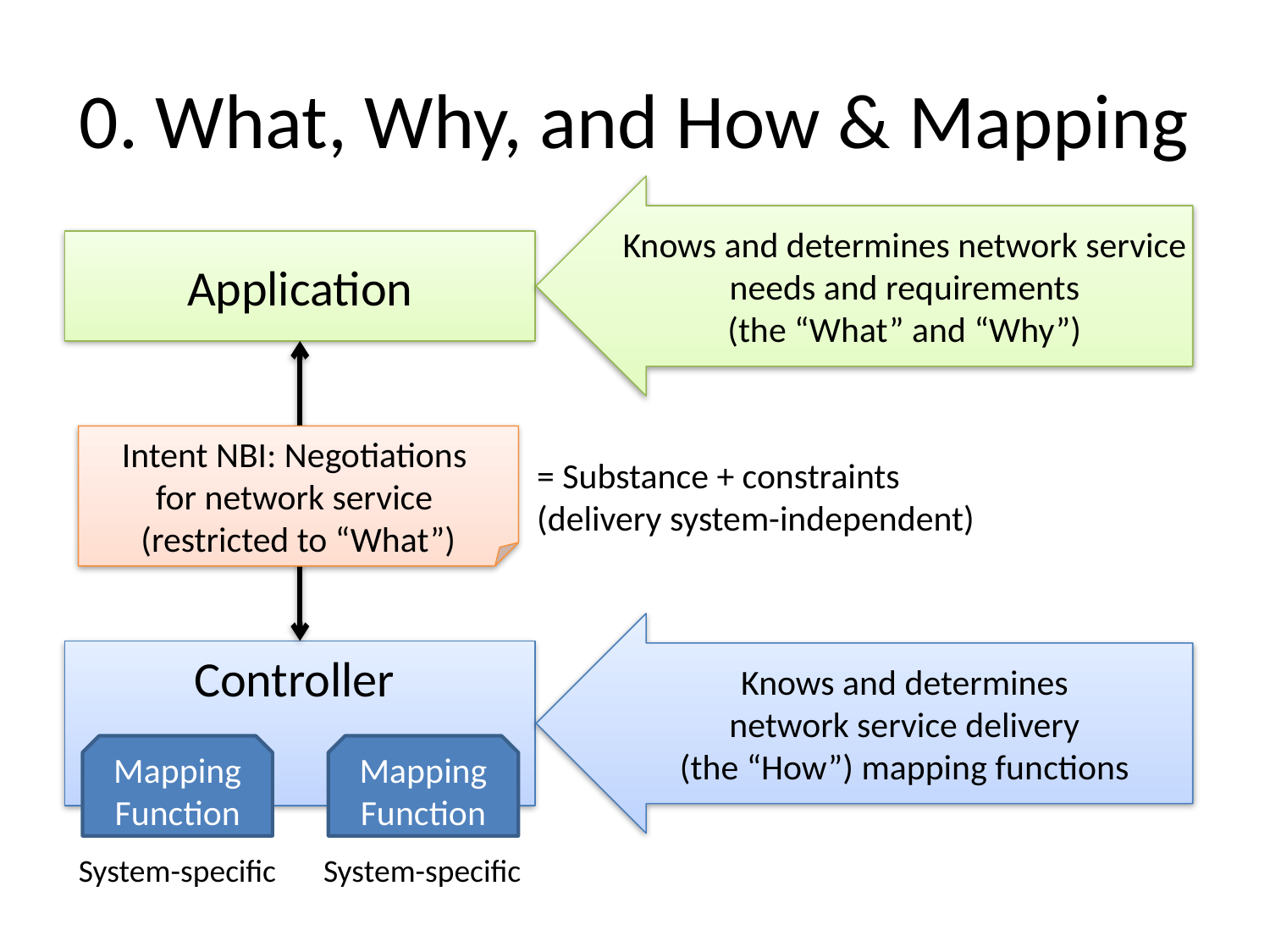

# 0. What, Why, and How & Mapping
Knows and determines network service needs and requirements
(the “What” and “Why”)
Application
Intent NBI: Negotiations
for network service
(restricted to “What”)
= Substance + constraints
(delivery system-independent)
Knows and determines
network service delivery
(the “How”) mapping functions
Controller
Mapping Function
Mapping Function
System-specific
System-specific